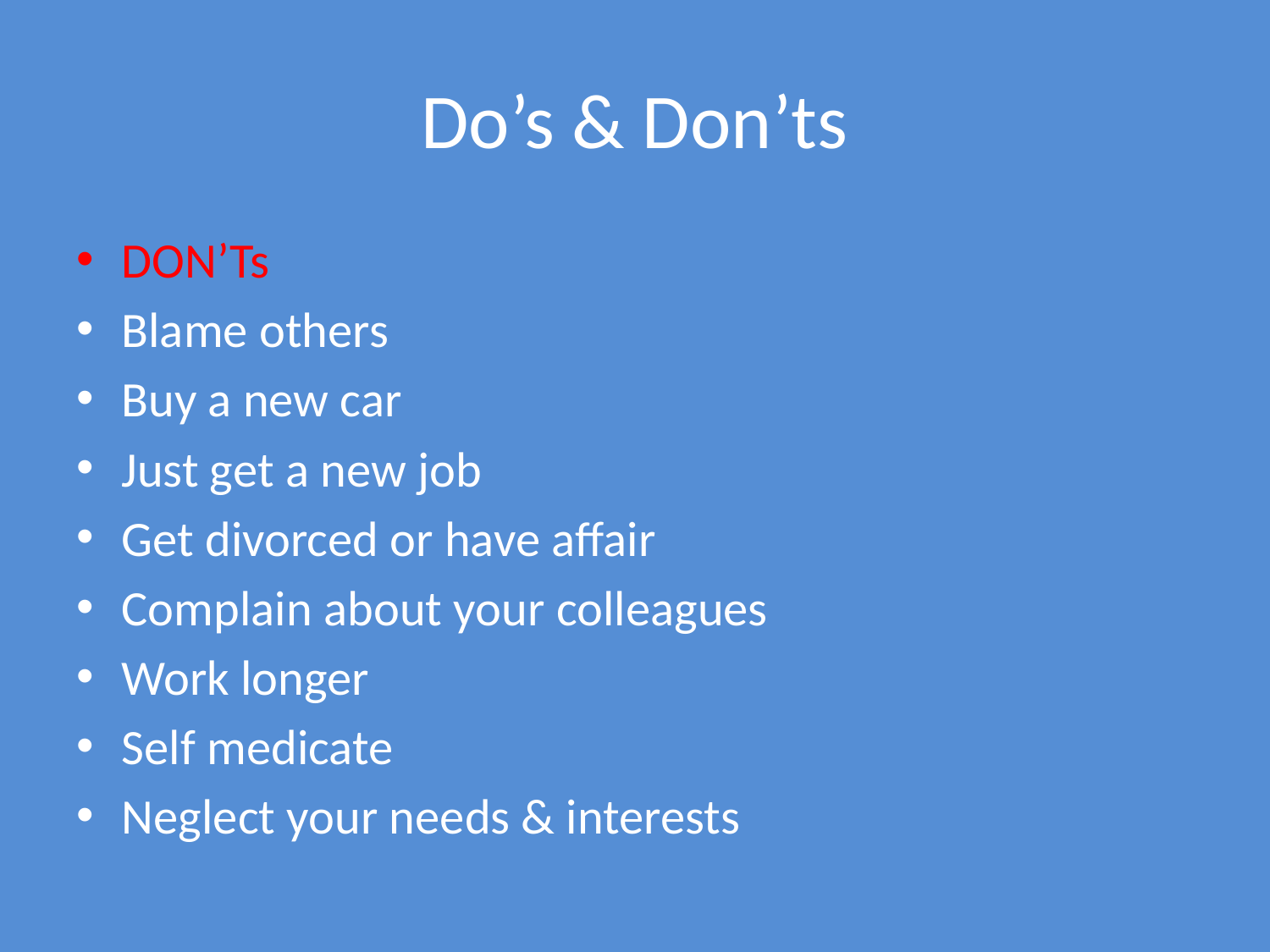

# Do’s & Don’ts
DON’Ts
Blame others
Buy a new car
Just get a new job
Get divorced or have affair
Complain about your colleagues
Work longer
Self medicate
Neglect your needs & interests